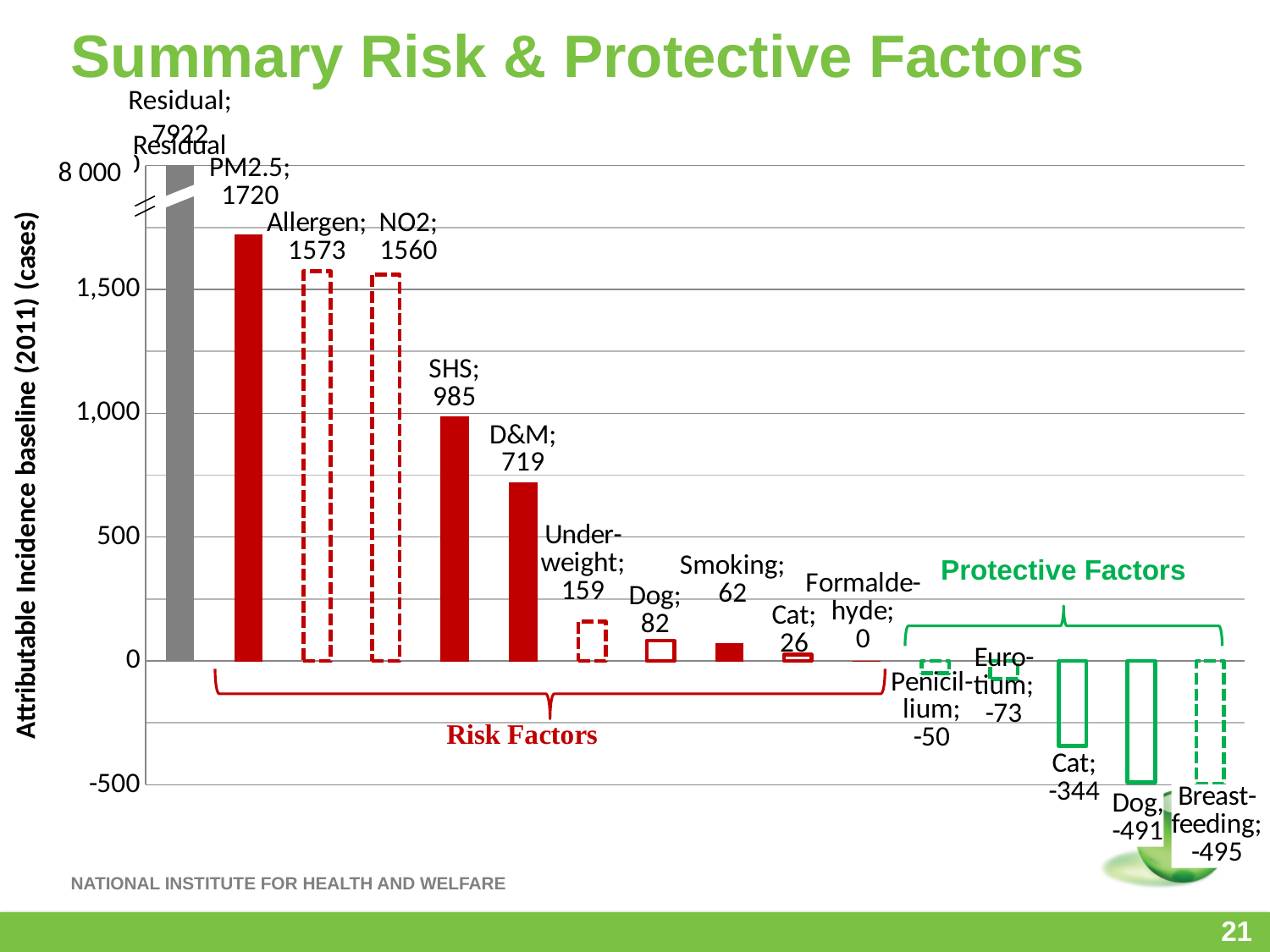

# Summary Risk & Protective Factors
Residual;
7922

### Chart

| Category |  |
|---|---|
| Residual | 7922.27001807786 |
| PM2.5 | 1719.611183121643 |
| Allergen | 1573.489038312838 |
| NO2 | 1559.817697480718 |
| SHS_aggregated | 984.6730984072352 |
| D&M | 719.0466222645103 |
| Underweight | 159.35881643051974 |
| Dog | 81.64608252890169 |
| Smoking_aggregated | 71.81157225413168 |
| Cat | 25.999998251751414 |
| Formaldehyde | 0.2758728698909022 |
| Penicillium | -49.81951333333332 |
| Eurotium | -72.99137999999992 |
| Cat_I | -344.1396 |
| Dog_I | -490.88592 |
| Breastlong | -495.37128846153854 |
8 000

Protective Factors
21